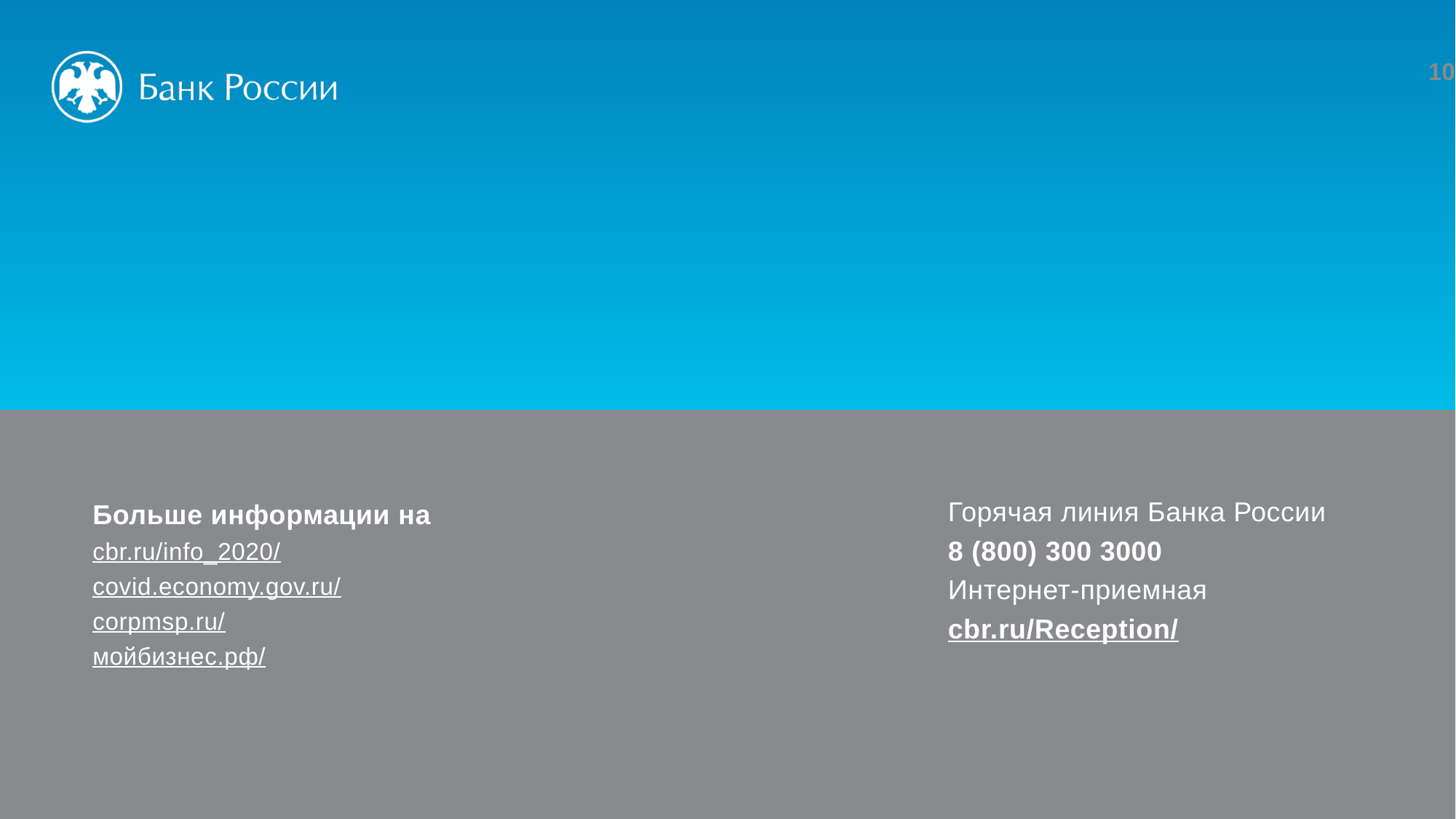

10
Больше информации на
cbr.ru/info_2020/
covid.economy.gov.ru/
corpmsp.ru/
мойбизнес.рф/

Горячая линия Банка России
8 (800) 300 3000
Интернет-приемная
cbr.ru/Reception/